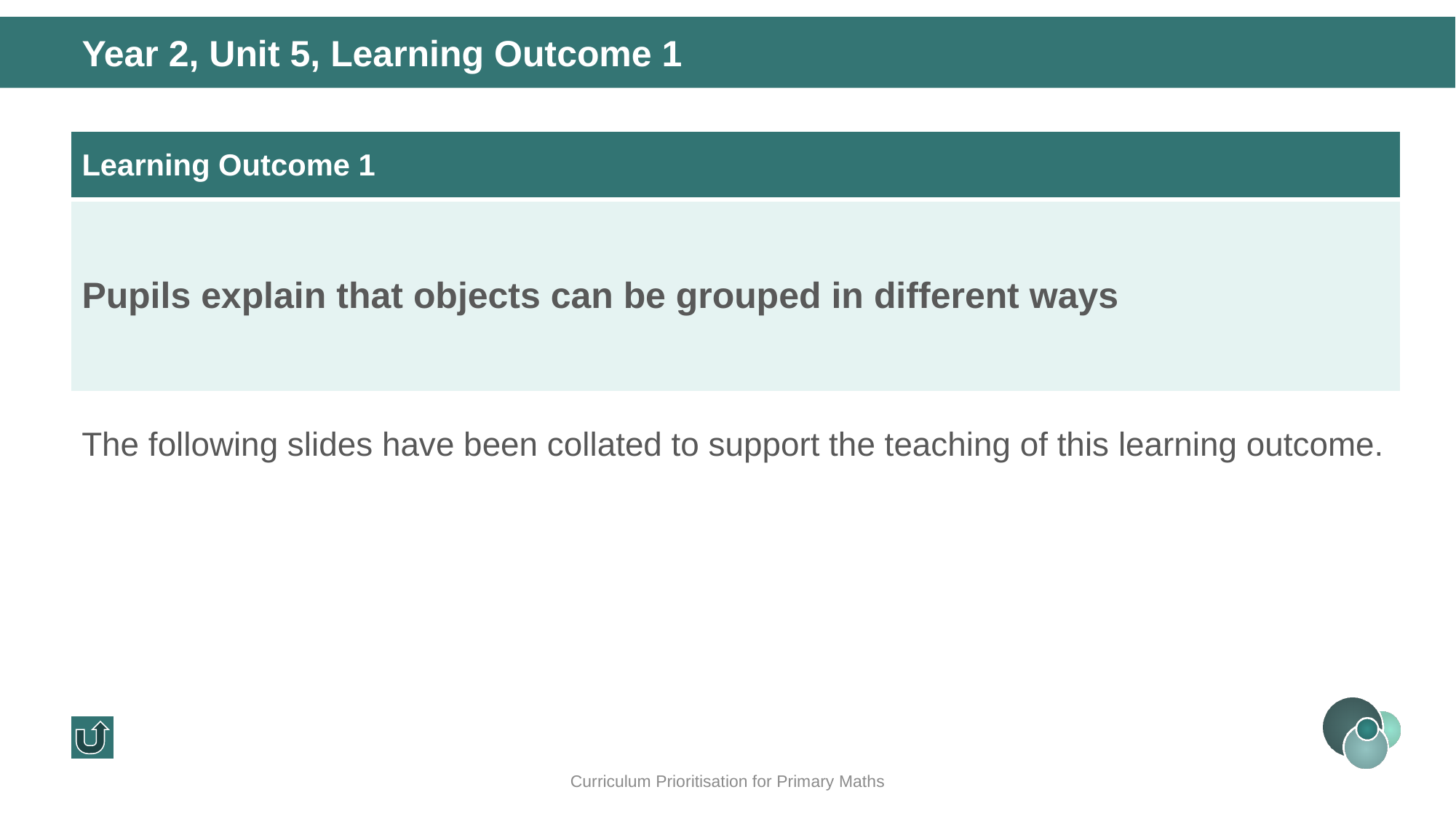

Year 2, Unit 5, Learning Outcome 1
| Learning Outcome 1 |
| --- |
| Pupils explain that objects can be grouped in different ways |
The following slides have been collated to support the teaching of this learning outcome.

Curriculum Prioritisation for Primary Maths